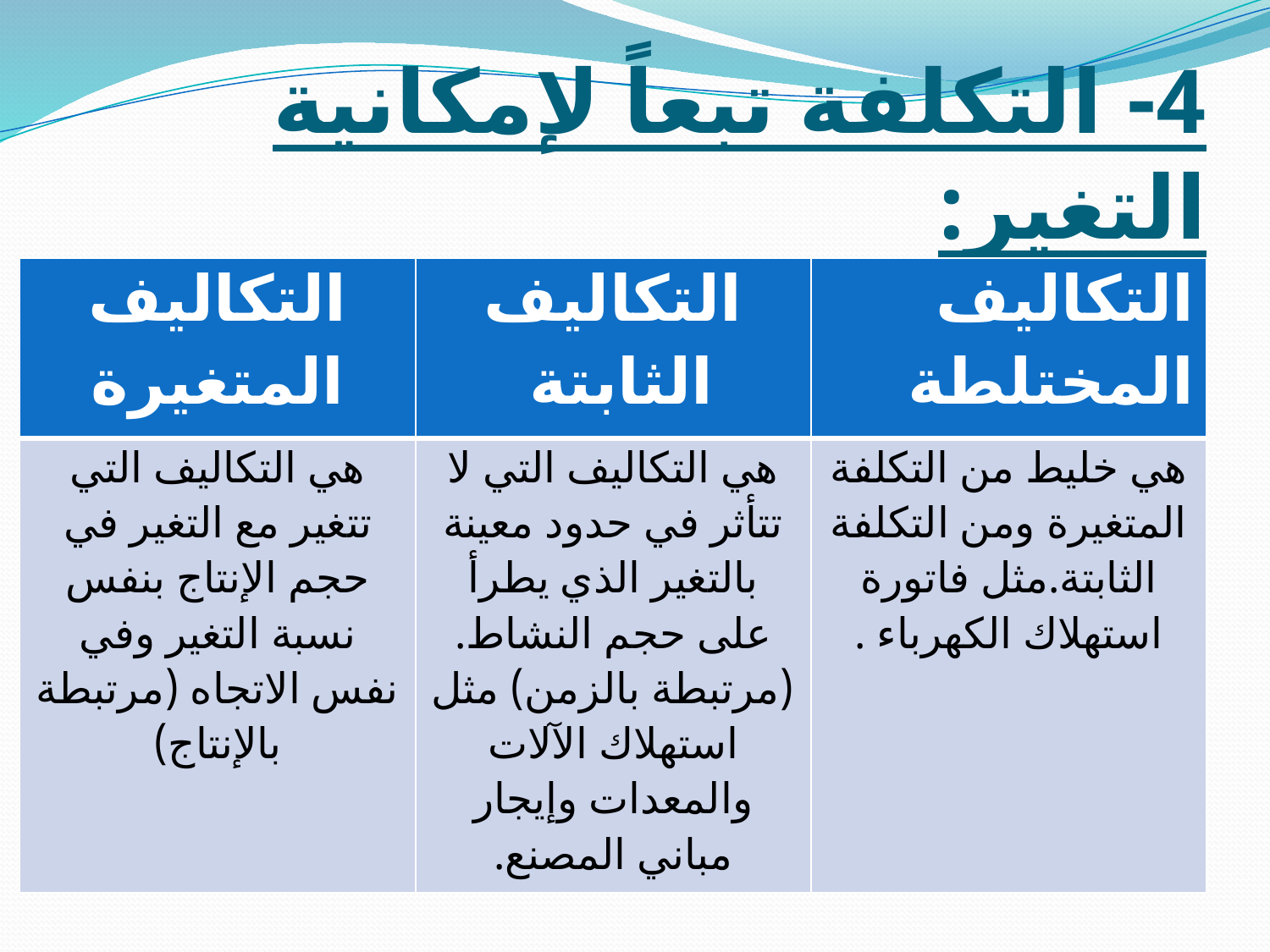

# 4- التكلفة تبعاً لإمكانية التغير:
| التكاليف المتغيرة | التكاليف الثابتة | التكاليف المختلطة |
| --- | --- | --- |
| هي التكاليف التي تتغير مع التغير في حجم الإنتاج بنفس نسبة التغير وفي نفس الاتجاه (مرتبطة بالإنتاج) | هي التكاليف التي لا تتأثر في حدود معينة بالتغير الذي يطرأ على حجم النشاط.(مرتبطة بالزمن) مثل استهلاك الآلات والمعدات وإيجار مباني المصنع. | هي خليط من التكلفة المتغيرة ومن التكلفة الثابتة.مثل فاتورة استهلاك الكهرباء . |